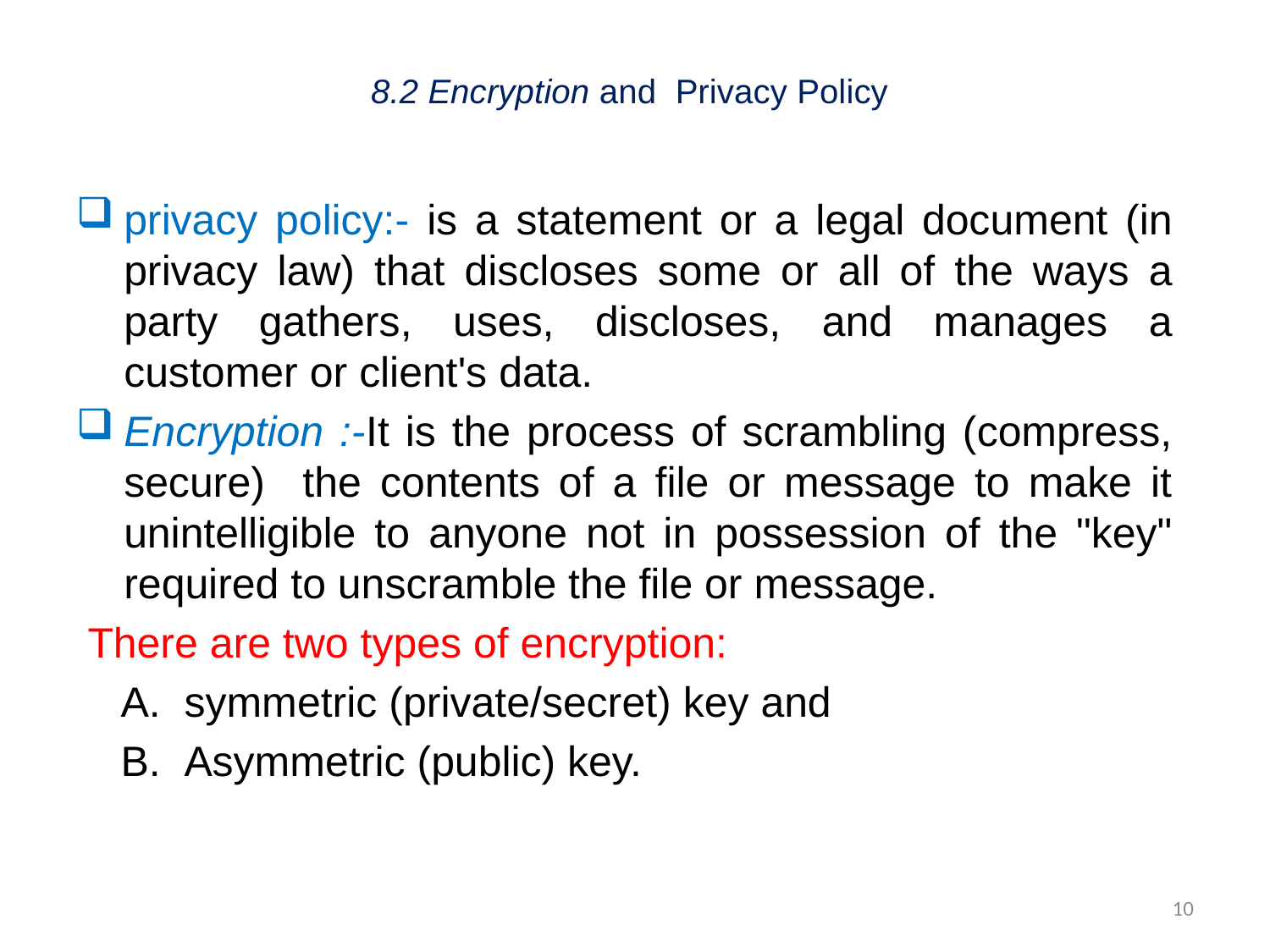

# 8.2 Encryption and  Privacy Policy

privacy policy:- is a statement or a legal document (in privacy law) that discloses some or all of the ways a party gathers, uses, discloses, and manages a customer or client's data.
Encryption :-It is the process of scrambling (compress, secure)  the contents of a file or message to make it unintelligible to anyone not in possession of the "key" required to unscramble the file or message.
There are two types of encryption:
symmetric (private/secret) key and
Asymmetric (public) key.

10